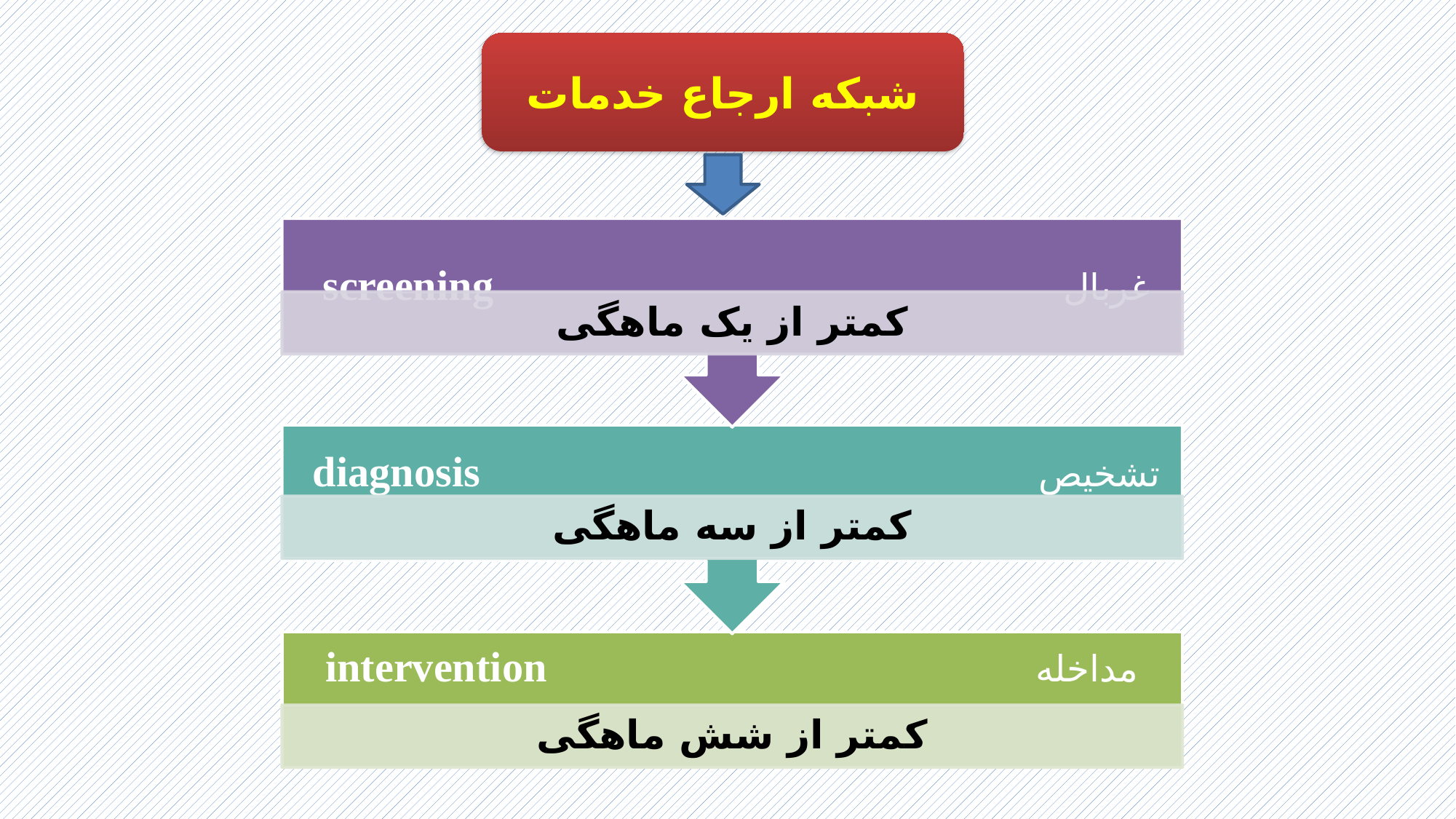

شبکه ارجاع خدمات

مداخله                                          intervention
کمتر از شش ماهگی
تشخیص                                                diagnosis
کمتر از سه ماهگی
غربال                                                 screening
کمتر از یک ماهگی